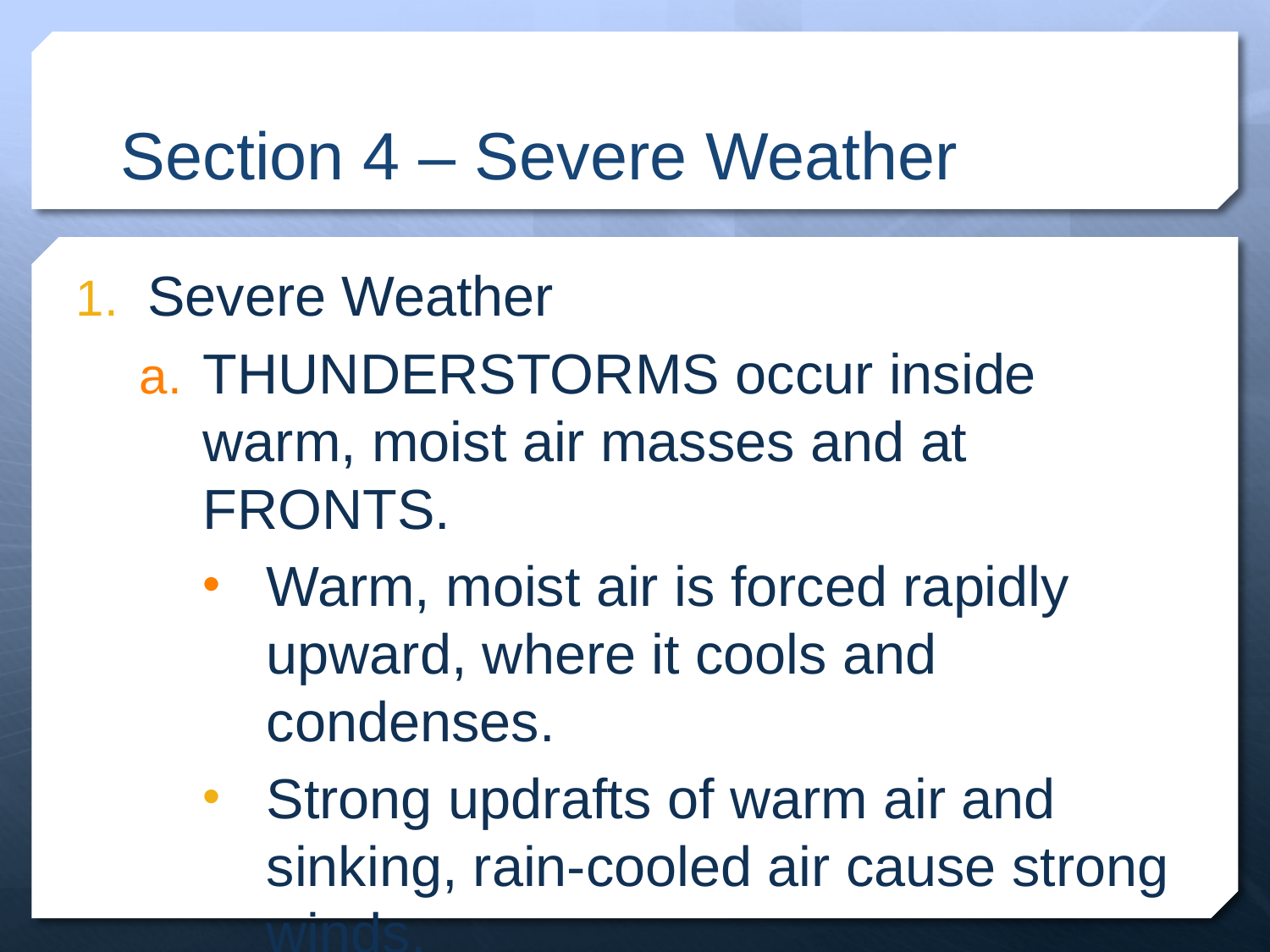

# Section 4 – Severe Weather
Severe Weather
THUNDERSTORMS occur inside warm, moist air masses and at FRONTS.
Warm, moist air is forced rapidly upward, where it cools and condenses.
Strong updrafts of warm air and sinking, rain-cooled air cause strong winds.